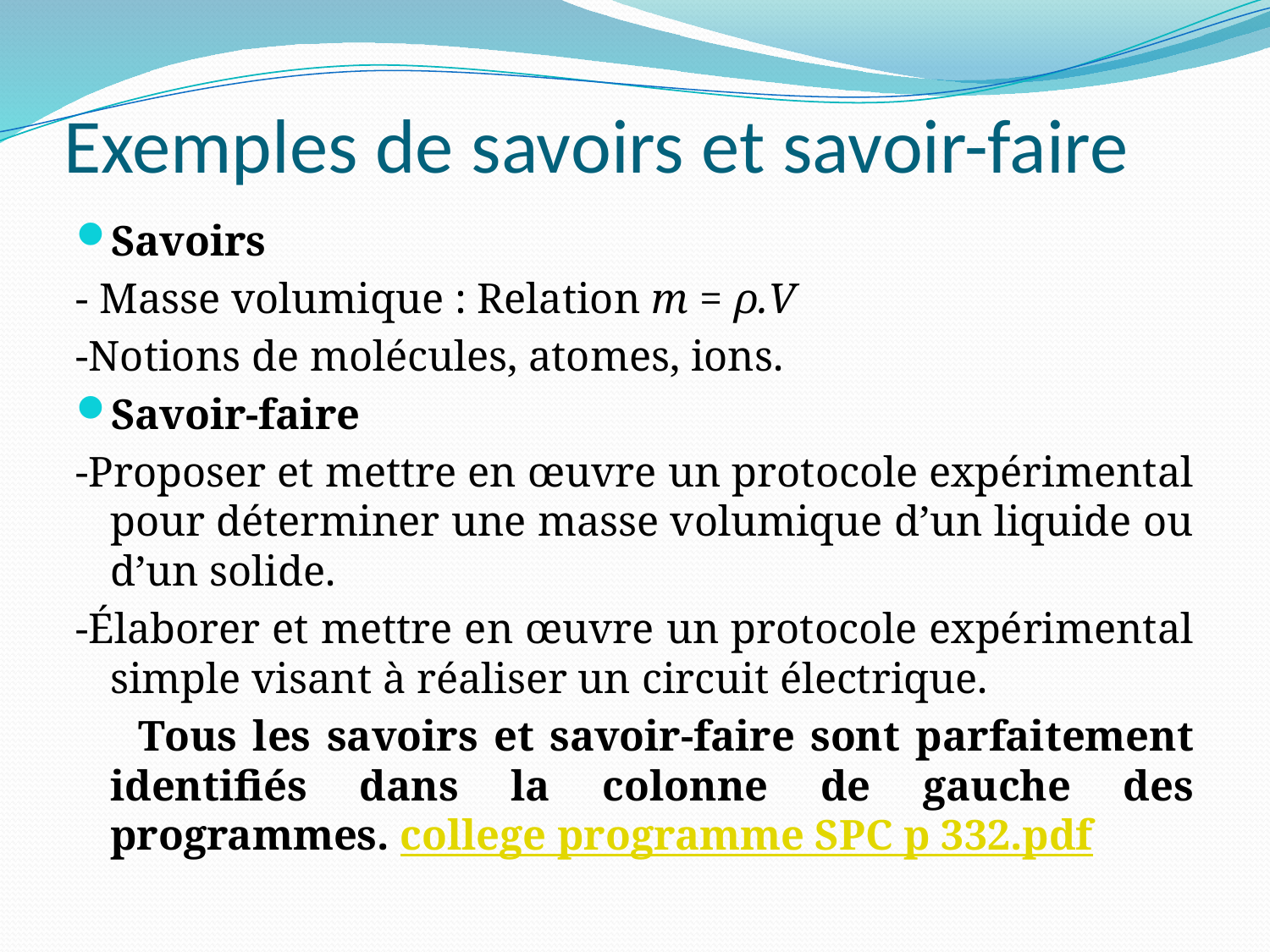

# Exemples de savoirs et savoir-faire
Savoirs
- Masse volumique : Relation m = ρ.V
-Notions de molécules, atomes, ions.
Savoir-faire
-Proposer et mettre en œuvre un protocole expérimental pour déterminer une masse volumique d’un liquide ou d’un solide.
-Élaborer et mettre en œuvre un protocole expérimental simple visant à réaliser un circuit électrique.
    Tous les savoirs et savoir-faire sont parfaitement identifiés dans la colonne de gauche des programmes. college programme SPC p 332.pdf